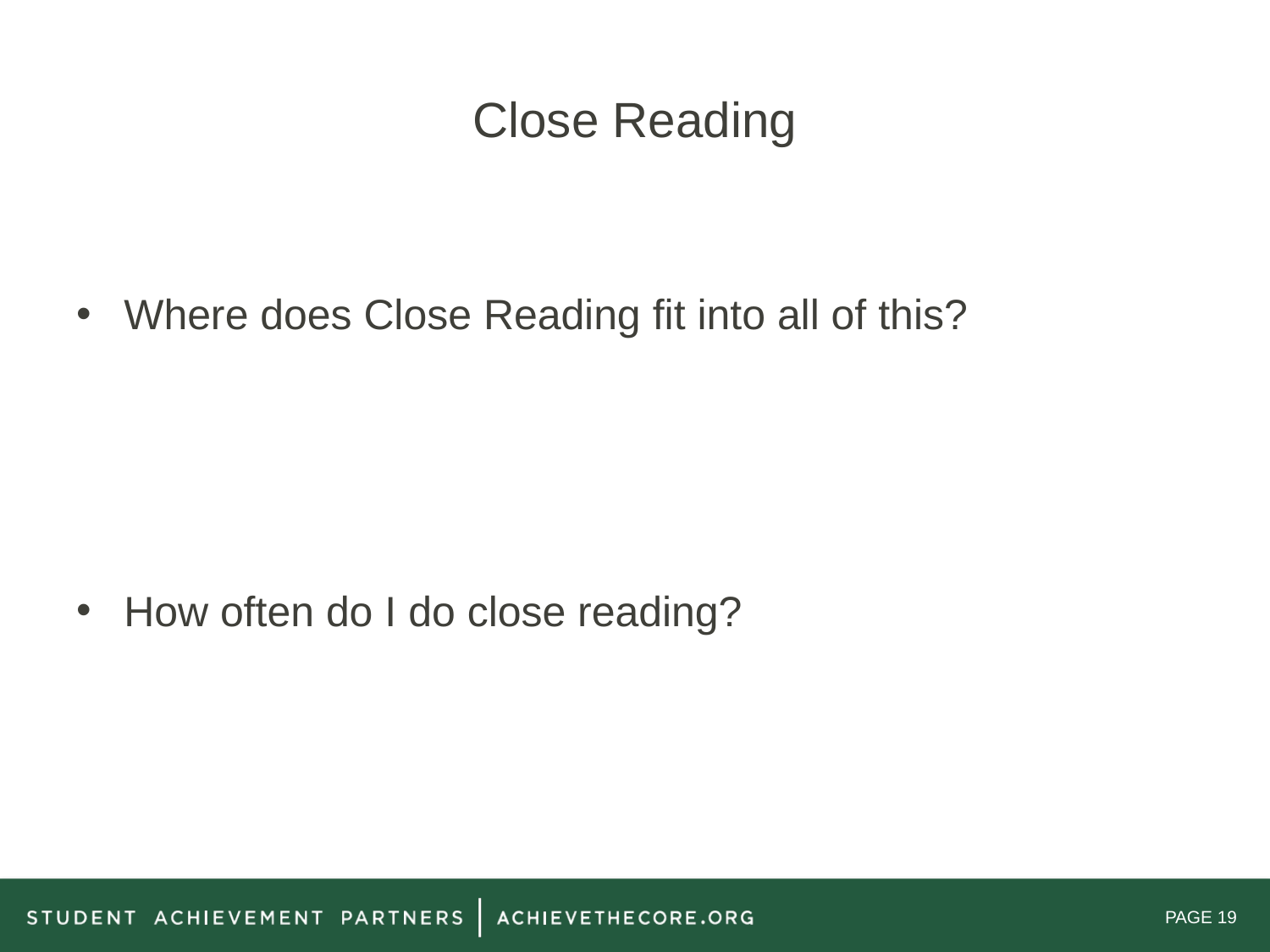

# Close Reading

Where does Close Reading fit into all of this?

How often do I do close reading?